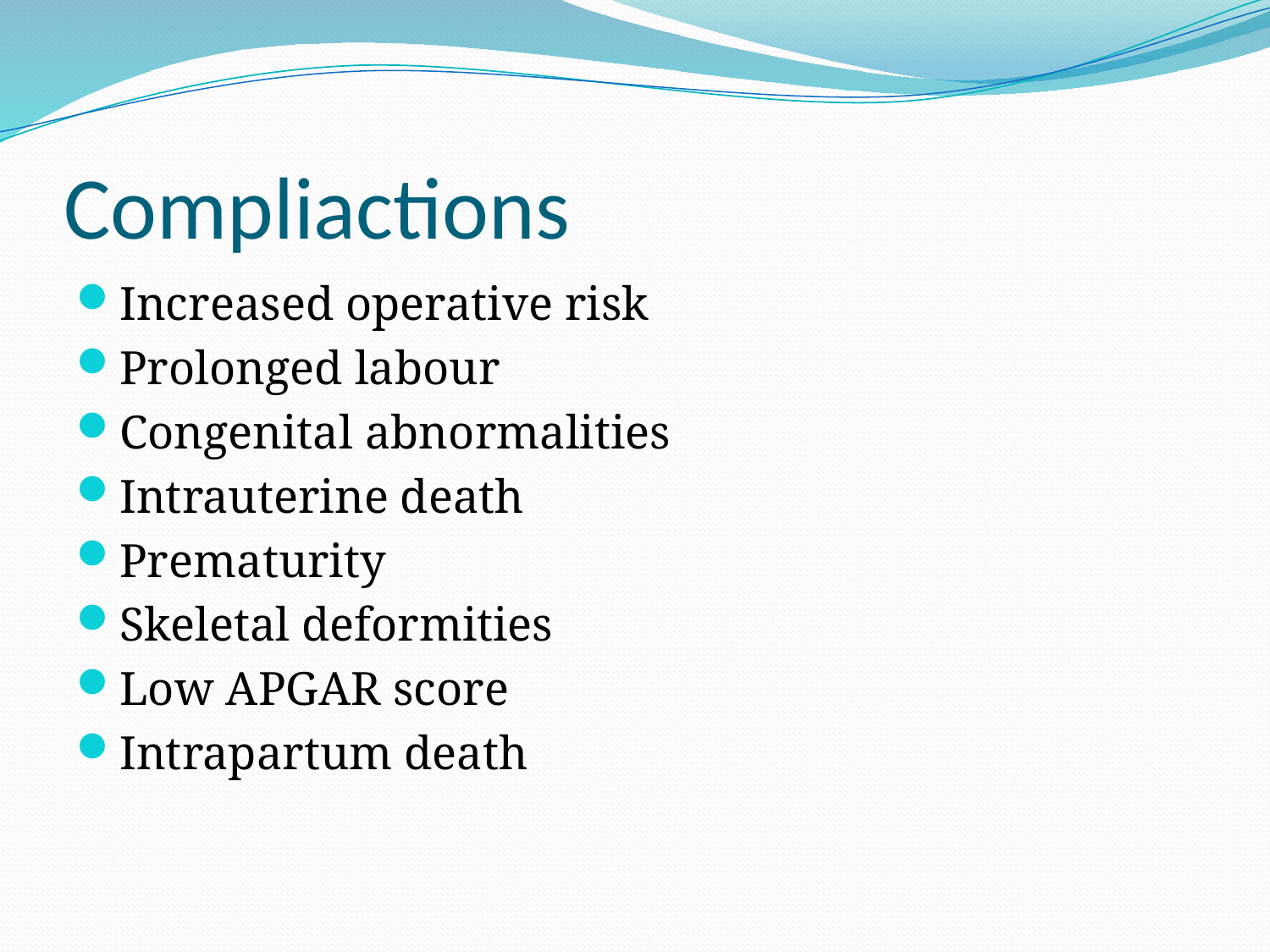

# Compliactions
Increased operative risk
Prolonged labour
Congenital abnormalities
Intrauterine death
Prematurity
Skeletal deformities
Low APGAR score
Intrapartum death